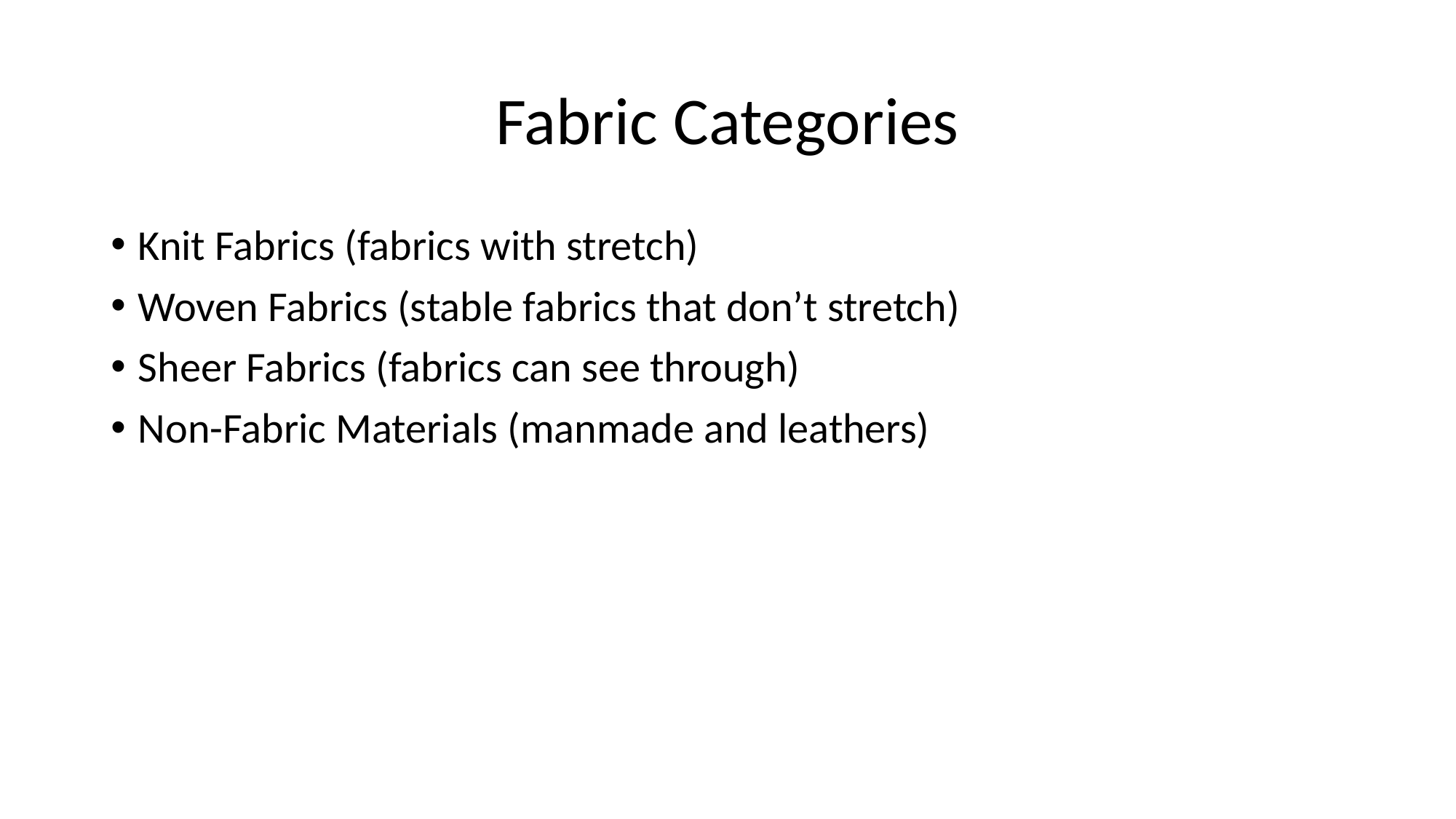

# Fabric Categories
Knit Fabrics (fabrics with stretch)
Woven Fabrics (stable fabrics that don’t stretch)
Sheer Fabrics (fabrics can see through)
Non-Fabric Materials (manmade and leathers)